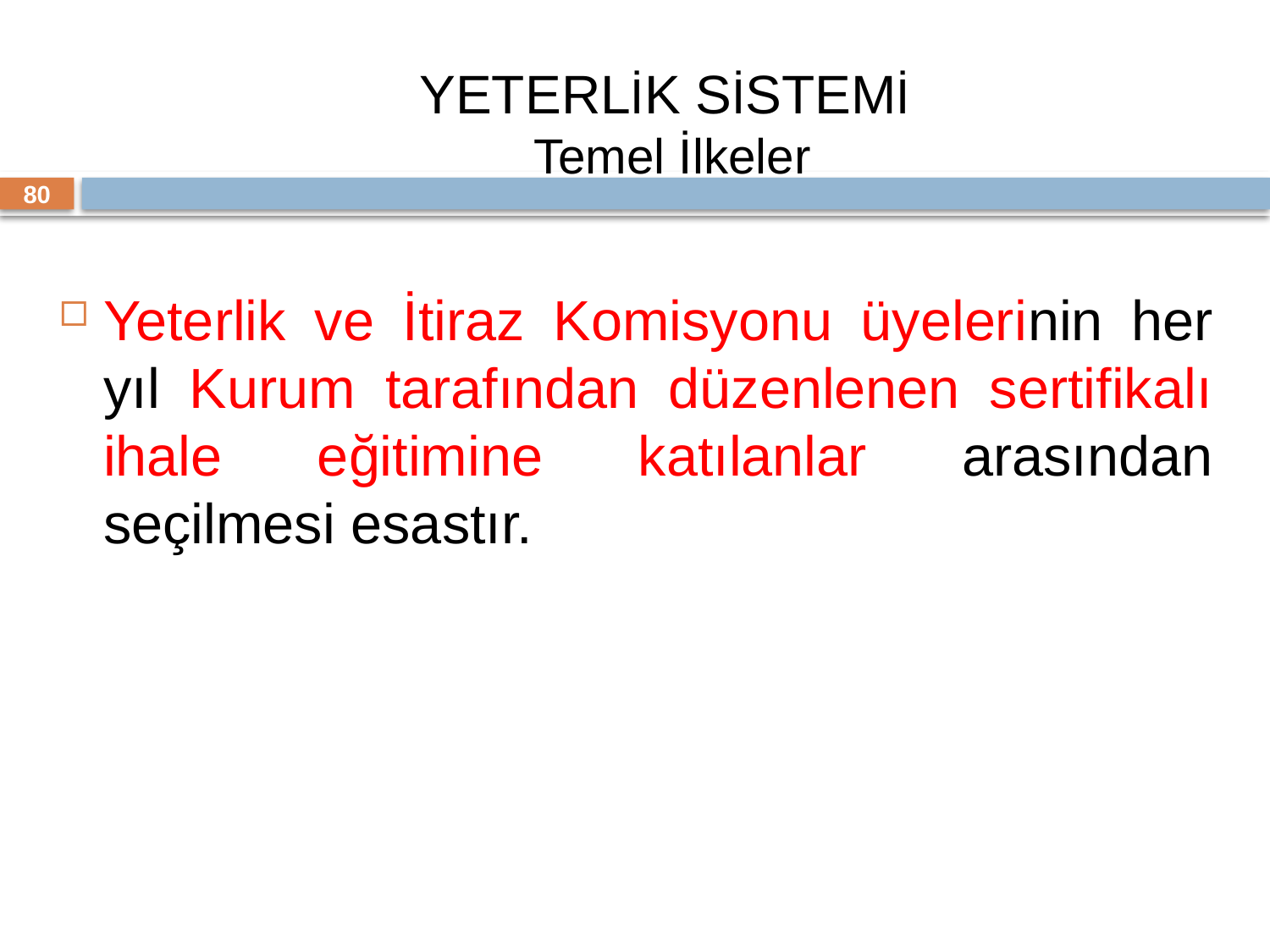

YETERLİK SİSTEMİ
Temel İlkeler
80
Yeterlik ve İtiraz Komisyonu üyelerinin her yıl Kurum tarafından düzenlenen sertifikalı ihale eğitimine katılanlar arasından seçilmesi esastır.